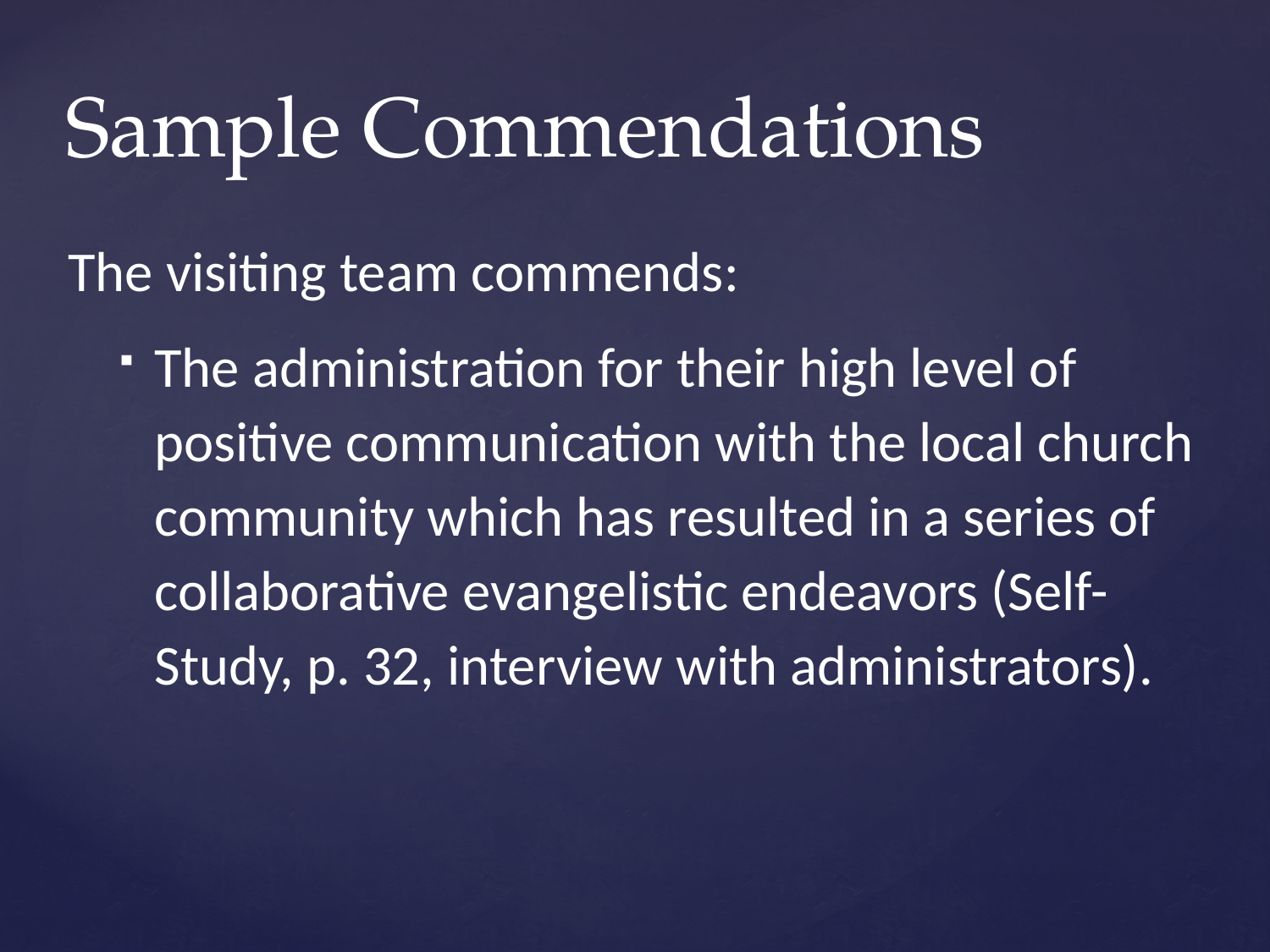

# Sample Commendations
The visiting team commends:
The administration for their high level of positive communication with the local church community which has resulted in a series of collaborative evangelistic endeavors (Self-Study, p. 32, interview with administrators).